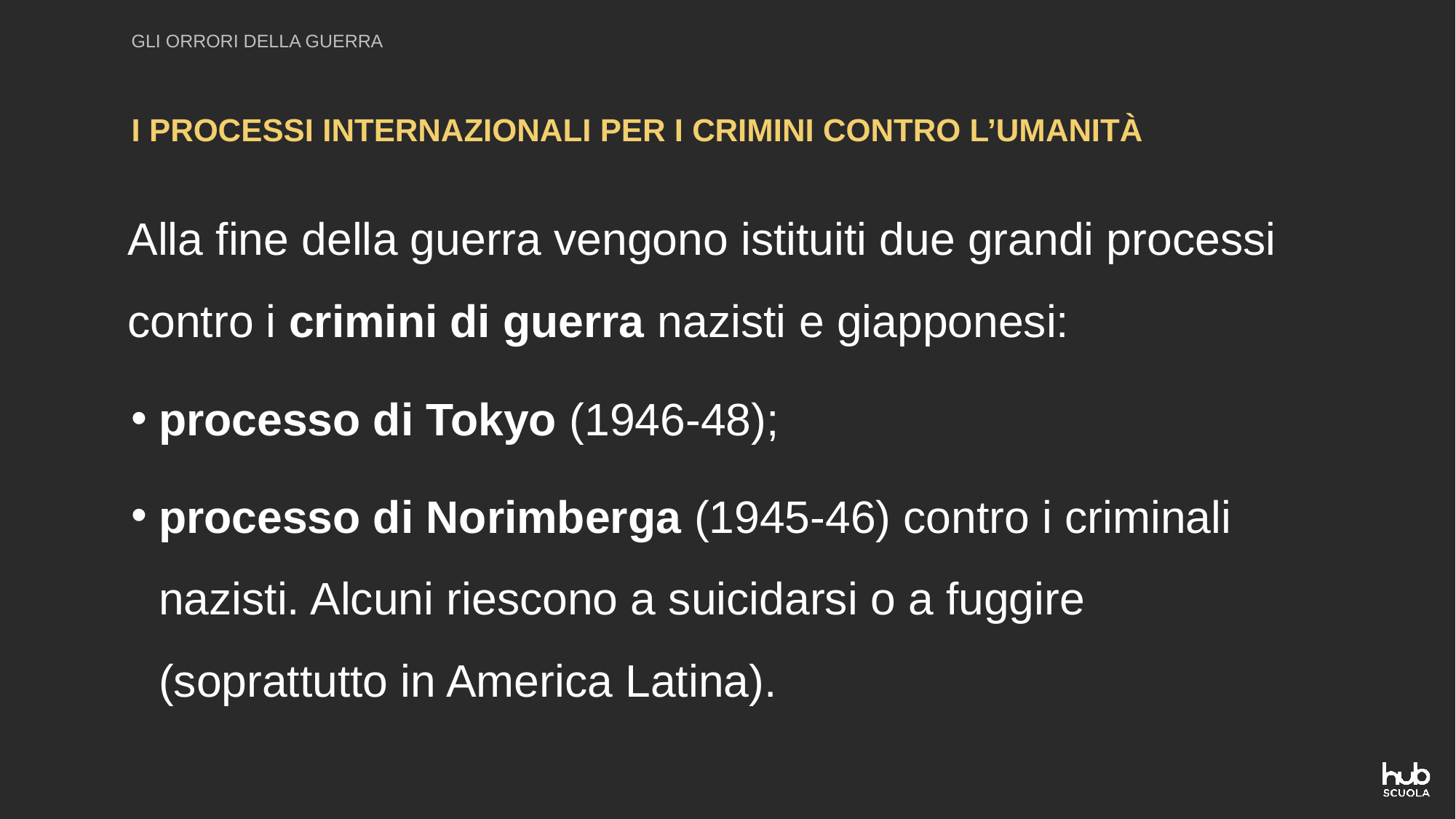

GLI ORRORI DELLA GUERRA
I PROCESSI INTERNAZIONALI PER I CRIMINI CONTRO L’UMANITÀ
Alla fine della guerra vengono istituiti due grandi processi contro i crimini di guerra nazisti e giapponesi:
processo di Tokyo (1946-48);
processo di Norimberga (1945-46) contro i criminali nazisti. Alcuni riescono a suicidarsi o a fuggire (soprattutto in America Latina).